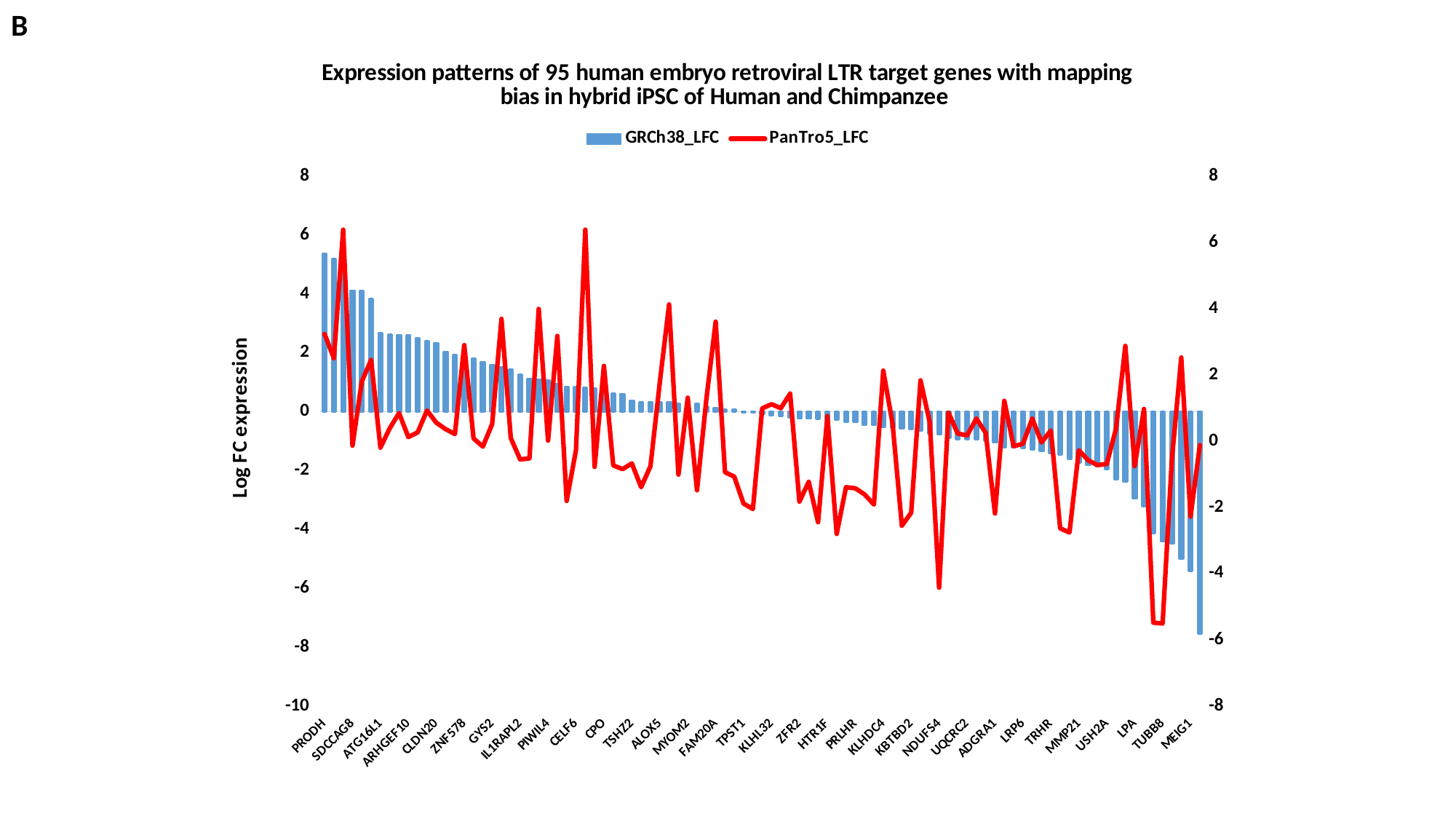

B

### Chart: Expression patterns of 95 human embryo retroviral LTR target genes with mapping bias in hybrid iPSC of Human and Chimpanzee

| Category | GRCh38_LFC | PanTro5_LFC |
|---|---|---|
| PRODH | 5.35868184702243 | 3.23687687846827 |
| HTR2C | 5.20001923577852 | 2.50244629304148 |
| DPP6 | 5.03826537037668 | 6.38504020413068 |
| SDCCAG8 | 4.10856409191077 | -0.138751834596443 |
| NKD2 | 4.09682414048296 | 1.80093890899575 |
| TMPRSS11E | 3.84391989672838 | 2.45191428661249 |
| ATG16L1 | 2.67542952224289 | -0.198744327922464 |
| ATP23 | 2.62728703261983 | 0.383878040026533 |
| MOBP | 2.59270855998835 | 0.844755292153473 |
| ARHGEF10 | 2.58365798841008 | 0.119095938817773 |
| SIM2 | 2.50610407474601 | 0.263743961703925 |
| FGF20 | 2.41009207122363 | 0.921788162900668 |
| CLDN20 | 2.32686648585207 | 0.556423961308576 |
| PLEKHM1 | 2.03283979672101 | 0.359854030950521 |
| KIFC1 | 1.92260028734523 | 0.211312055478786 |
| ZNF578 | 1.83456433417906 | 2.89978134675857 |
| APOL3 | 1.81367878771511 | 0.0786000435826286 |
| TMEM121 | 1.68945630633606 | -0.167627262615436 |
| GYS2 | 1.58255968981085 | 0.517262452764503 |
| ALG1L | 1.50749738395096 | 3.69279200665263 |
| AKT3 | 1.43665972823589 | 0.0901557544019147 |
| IL1RAPL2 | 1.27022361168067 | -0.553336208379396 |
| NPB | 1.10543429458896 | -0.523087369379912 |
| SYT15 | 1.09021572983267 | 3.99131347334017 |
| PIWIL4 | 1.07121139515567 | 0.0130895585887146 |
| HHLA3 | 0.937967027549257 | 3.17604829687907 |
| BCL2L14 | 0.850143232882099 | -1.80742142417341 |
| CELF6 | 0.839183653752654 | -0.27777314179818 |
| ZNF213 | 0.816618958797129 | 6.38711897085234 |
| NKAIN3 | 0.784561652976623 | -0.779948290368874 |
| CPO | 0.728538289087281 | 2.270664581203 |
| MT1X | 0.614216578292865 | -0.735204366961812 |
| TTC32 | 0.600705689091454 | -0.847340459389835 |
| TSHZ2 | 0.374665447755376 | -0.675544867218377 |
| RGPD5 | 0.308257217197347 | -1.39278466238028 |
| MLN | 0.308257217197346 | -0.756558597001786 |
| ALOX5 | 0.308257217197346 | 1.77485445052242 |
| FGF7 | 0.308257217197346 | 4.12784228505477 |
| CP | 0.278851323343862 | -1.01272990150071 |
| MYOM2 | 0.27154498995674 | 1.31082307305712 |
| AVL9 | 0.26773848881785 | -1.48710115352119 |
| RBM46 | 0.170950257970963 | 1.26110268153962 |
| FAM20A | 0.117804846720514 | 3.60713662088323 |
| HIP1 | 0.0788286840598918 | -0.940866087736667 |
| RNF7 | 0.0724171263308861 | -1.07436244010289 |
| TPST1 | -0.0222411794943511 | -1.88882021936506 |
| EXD3 | -0.029051131648822 | -2.05241563146894 |
| TRIM66 | -0.0642172704568444 | 0.988511048721744 |
| KLHL32 | -0.122183349050411 | 1.11395069165719 |
| DMD | -0.14652469968207 | 0.994447557639823 |
| GLUD2 | -0.202529485380523 | 1.43587881975367 |
| ZFR2 | -0.210869746186925 | -1.82868119270101 |
| POU3F3 | -0.226029531185485 | -1.23133375959158 |
| ADAM32 | -0.252058236503003 | -2.45061216577406 |
| HTR1F | -0.26881419313143 | 0.756122668549072 |
| SMIM21 | -0.26881419313143 | -2.80322590893281 |
| RAD51B | -0.338878641258198 | -1.3927679040076 |
| PRLHR | -0.35604375795182 | -1.42778087207387 |
| TRIM67 | -0.434131355088184 | -1.61288470211718 |
| FBXO4 | -0.435025857975683 | -1.91785092747147 |
| KLHDC4 | -0.507902598204174 | 2.12870344854181 |
| GCNT2 | -0.547052466691094 | 0.522499361958353 |
| NKX6-1 | -0.557346595463896 | -2.55754740712409 |
| KBTBD2 | -0.599774560953856 | -2.16424901124451 |
| TIMP3 | -0.655000765683758 | 1.83556635264863 |
| FOXA2 | -0.731134154145121 | 0.556423874308227 |
| NDUFS4 | -0.757692375616894 | -4.42766253087976 |
| PABPC1L2A | -0.88063831450792 | 0.858826487319835 |
| POU5F1 | -0.933792225270957 | 0.225939262011004 |
| UQCRC2 | -0.943500446367331 | 0.169901597476847 |
| NLGN4Y | -0.952432540614718 | 0.679125428014326 |
| PXDNL | -0.9814327364773 | 0.24866846791027 |
| ADGRA1 | -1.03286228990085 | -2.18868041335674 |
| ARHGEF5 | -1.21346961792364 | 1.21613434490705 |
| EML6 | -1.22261014839465 | -0.157769604301507 |
| LRP6 | -1.23879056702125 | -0.0800343543057066 |
| IRGM | -1.29802926163151 | 0.67759739478371 |
| IGFBP7 | -1.34625200041914 | -0.0398701259966436 |
| TRHR | -1.41181256677632 | 0.320271330519291 |
| SLCO1C1 | -1.45133673845536 | -2.63737982106295 |
| ACTR3C | -1.61354221746059 | -2.76205933687998 |
| MMP21 | -1.74363390504805 | -0.27793412164579 |
| PRSS3 | -1.81356447285533 | -0.578753363922959 |
| ABI3BP | -1.85366666910215 | -0.72649486038176 |
| USH2A | -1.96321212163704 | -0.692069927441859 |
| RRN3 | -2.3037512554567 | 0.381712933606138 |
| PTRHD1 | -2.36857271011904 | 2.87657514189871 |
| LPA | -2.93898602645963 | -0.757332621972064 |
| PLG | -3.21880558732757 | 0.970483870762649 |
| IGFL3 | -4.12365073175119 | -5.48588513992074 |
| TUBB8 | -4.39414859251923 | -5.50994671159298 |
| FAM189A1 | -4.46888795743974 | -0.527991927409289 |
| SLC2A14 | -4.99520584117696 | 2.52432375881014 |
| MEIG1 | -5.42479976636666 | -2.28231877784053 |
| RYBP | -7.54967900767555 | -0.122287805613595 |